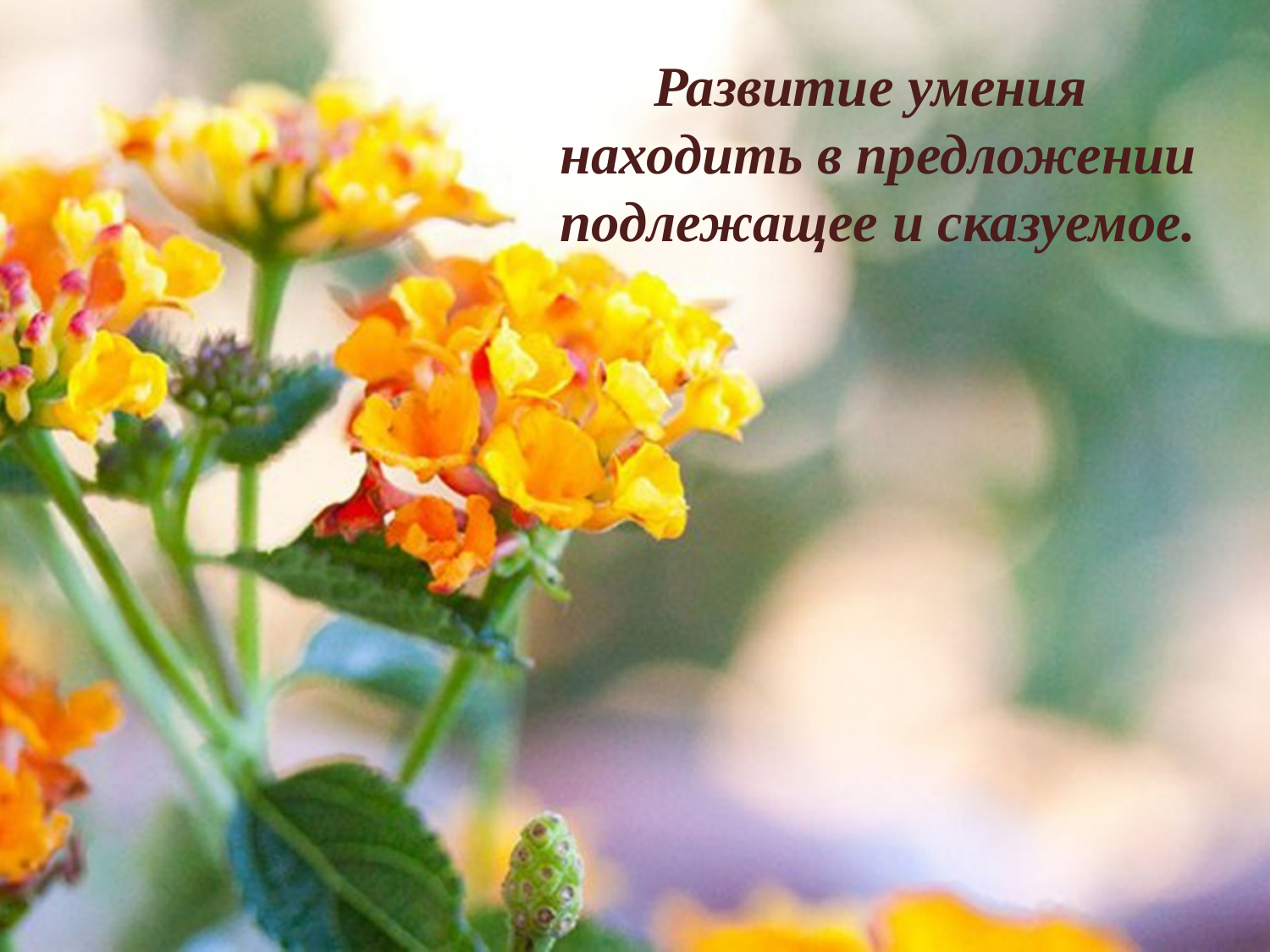

# Развитие умения находить в предложении подлежащее и сказуемое.